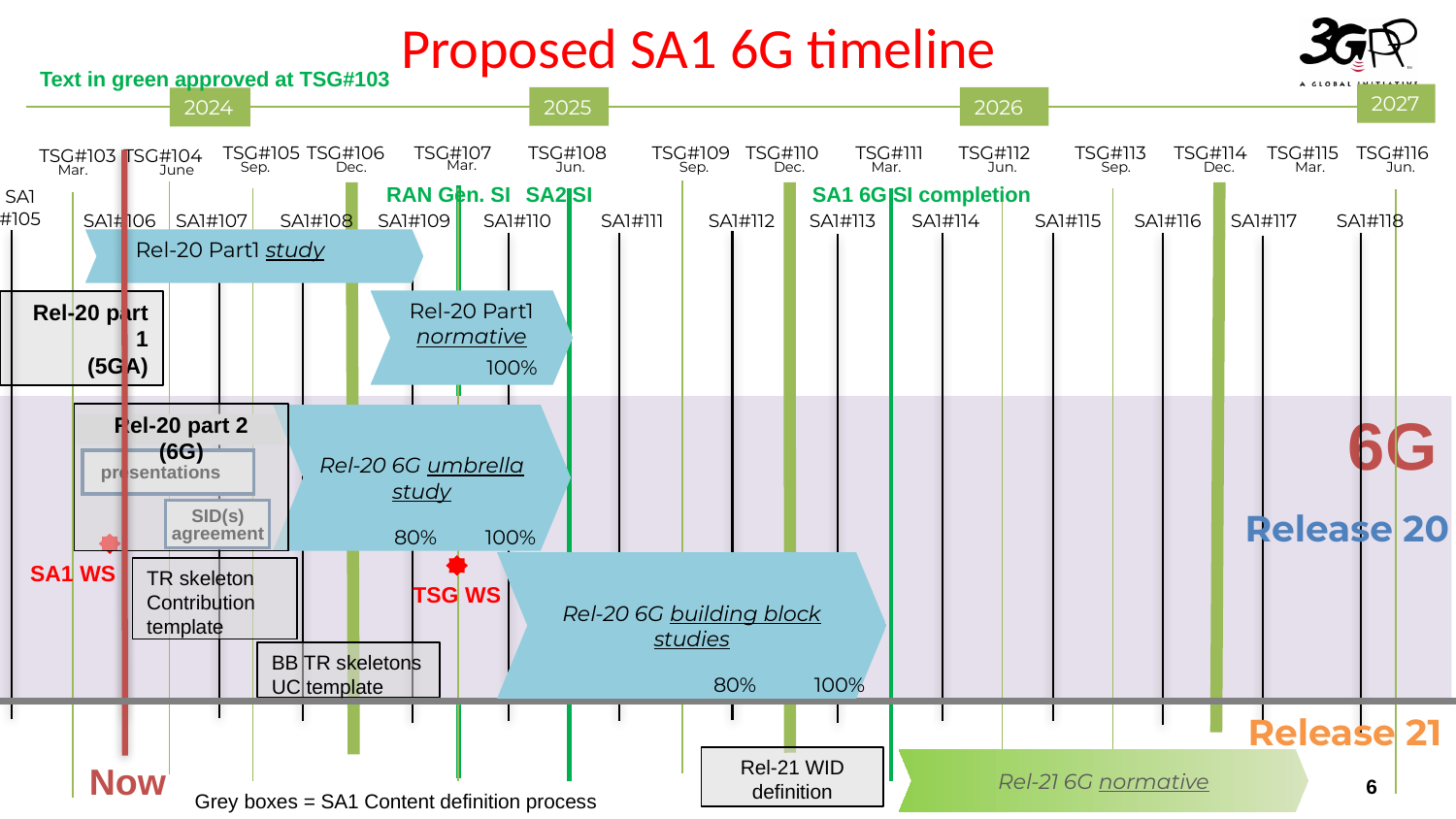

Proposed SA1 6G timeline
Text in green approved at TSG#103
2027
2025
2026
2024
TSG#105
TSG#106
TSG#107
TSG#108
TSG#109
TSG#110
TSG#111
TSG#112
TSG#113
TSG#114
TSG#115
TSG#116
TSG#103
TSG#104
Mar.
Sep.
Dec.
Jun.
Sep.
Dec.
Mar.
Jun.
Sep.
Dec.
Mar.
Jun.
June
Mar.
RAN Gen. SI
SA2 SI
SA1 6G SI completion
SA1
#105
SA1#106
SA1#107
SA1#108
SA1#109
SA1#110
SA1#111
SA1#112
SA1#113
SA1#114
SA1#115
SA1#116
SA1#117
SA1#118
       Rel-20 Part1 study
Rel-20 Part1 normative
Rel-20 part 1
(5GA)
100%
6G
Rel-20 part 2 (6G)
Rel-20 6G umbrella study

presentations

Release 20

SID(s)
agreement
80%
100%

SA1 WS
Rel-20 6G building block studies

TR skeleton
Contribution template
TSG WS
BB TR skeletons
UC template
80%
100%
Release 21
Rel-21 WID definition
Rel-21 6G normative
Now
Grey boxes = SA1 Content definition process